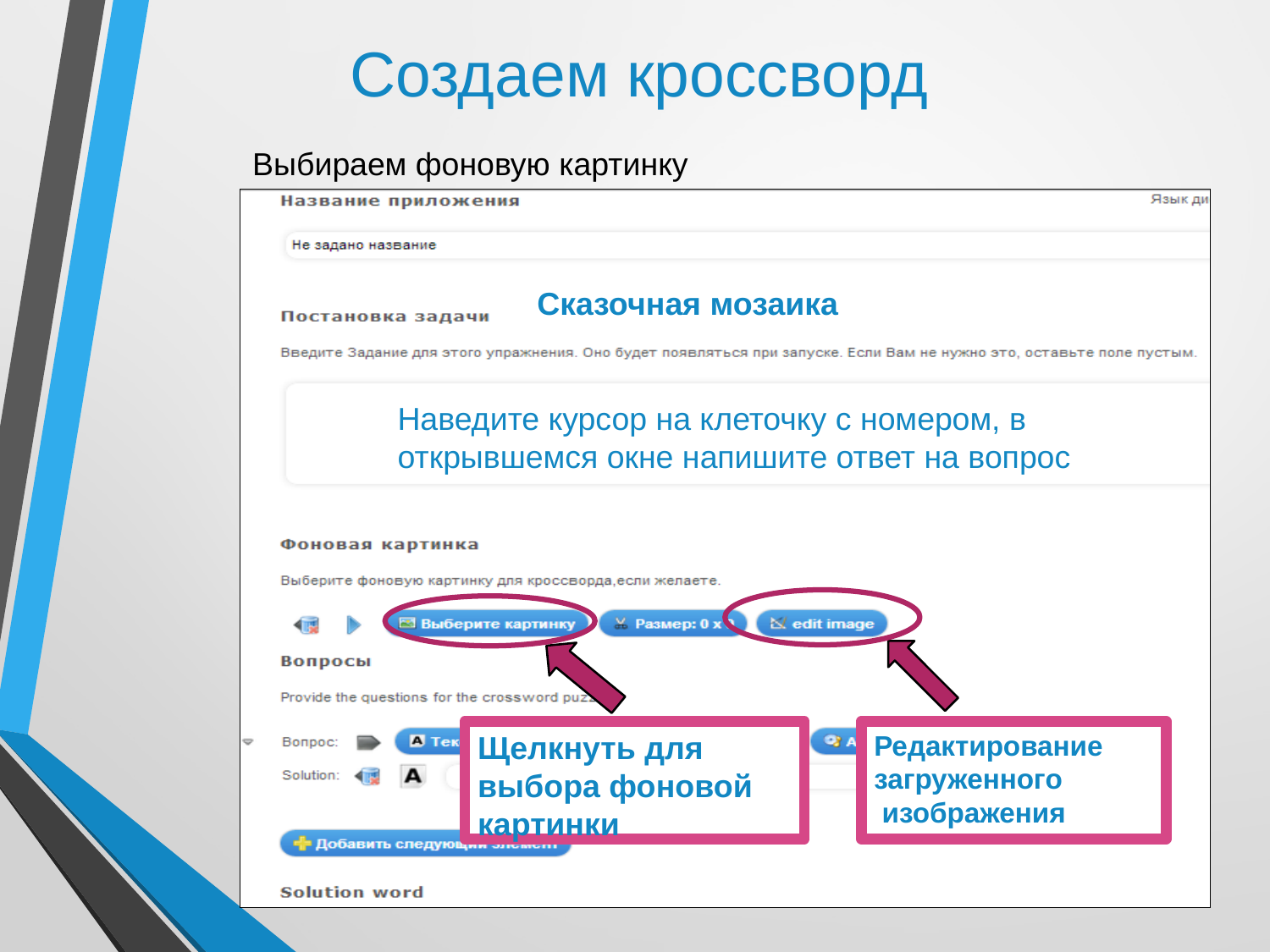

Создаем кроссворд
Выбираем фоновую картинку

Сказочная мозаика
Наведите курсор на клеточку с номером, в открывшемся окне напишите ответ на вопрос

Щелкнуть для выбора фоновой картинки
Редактирование загруженного
 изображения